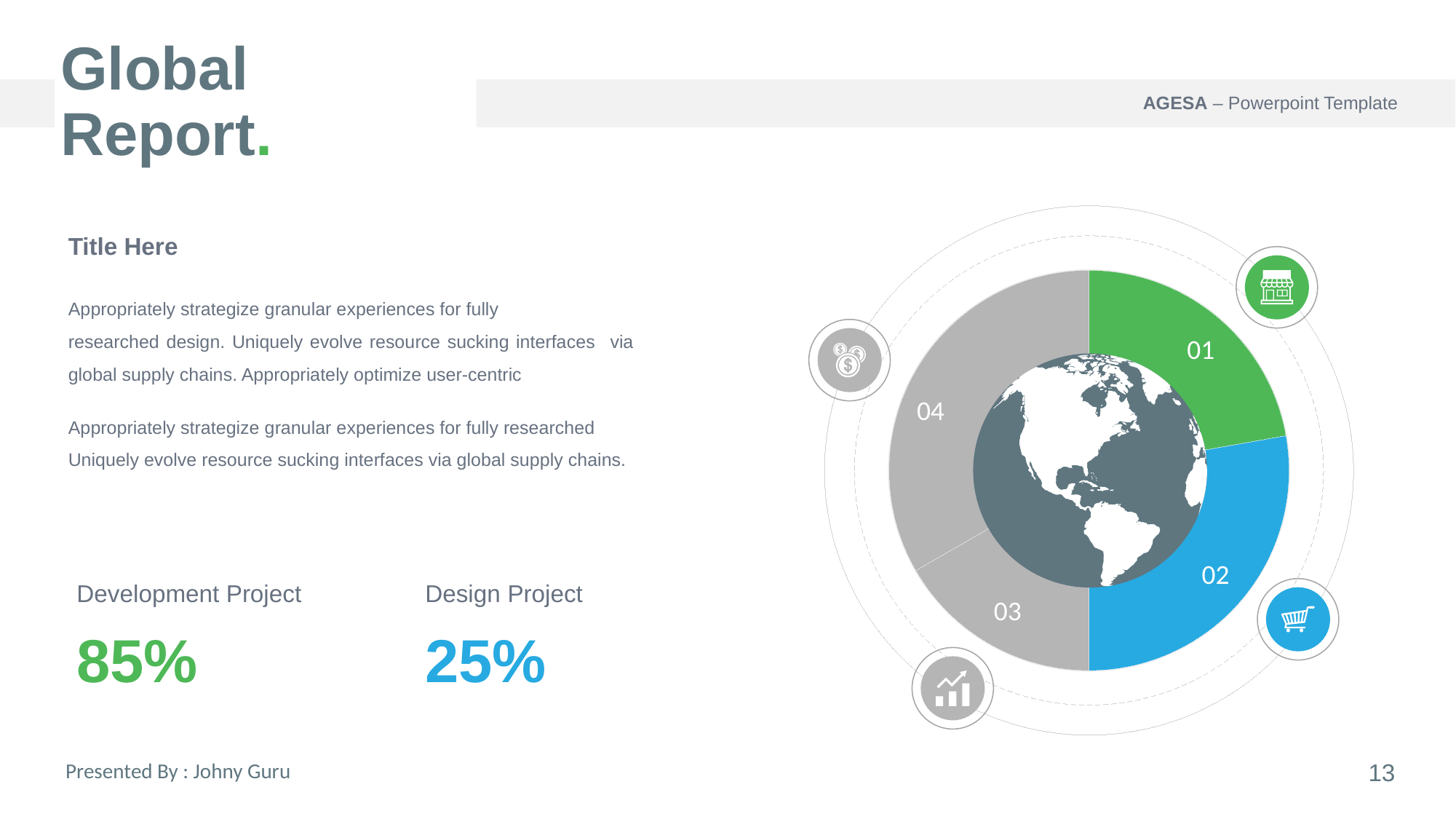

Global Report.

### Chart

| Category | Sales |
|---|---|
| 1st Qtr | 2.0 |
| 2nd Qtr | 2.5 |
| 3rd Qtr | 1.5 |
| 4th Qtr | 3.0 |

01

04
02

03

Title Here
Appropriately strategize granular experiences for fully
researched design. Uniquely evolve resource sucking interfaces  via global supply chains. Appropriately optimize user-centric
Appropriately strategize granular experiences for fully researched
Uniquely evolve resource sucking interfaces via global supply chains.
Development Project
85%
Design Project
25%
Presented By : Johny Guru